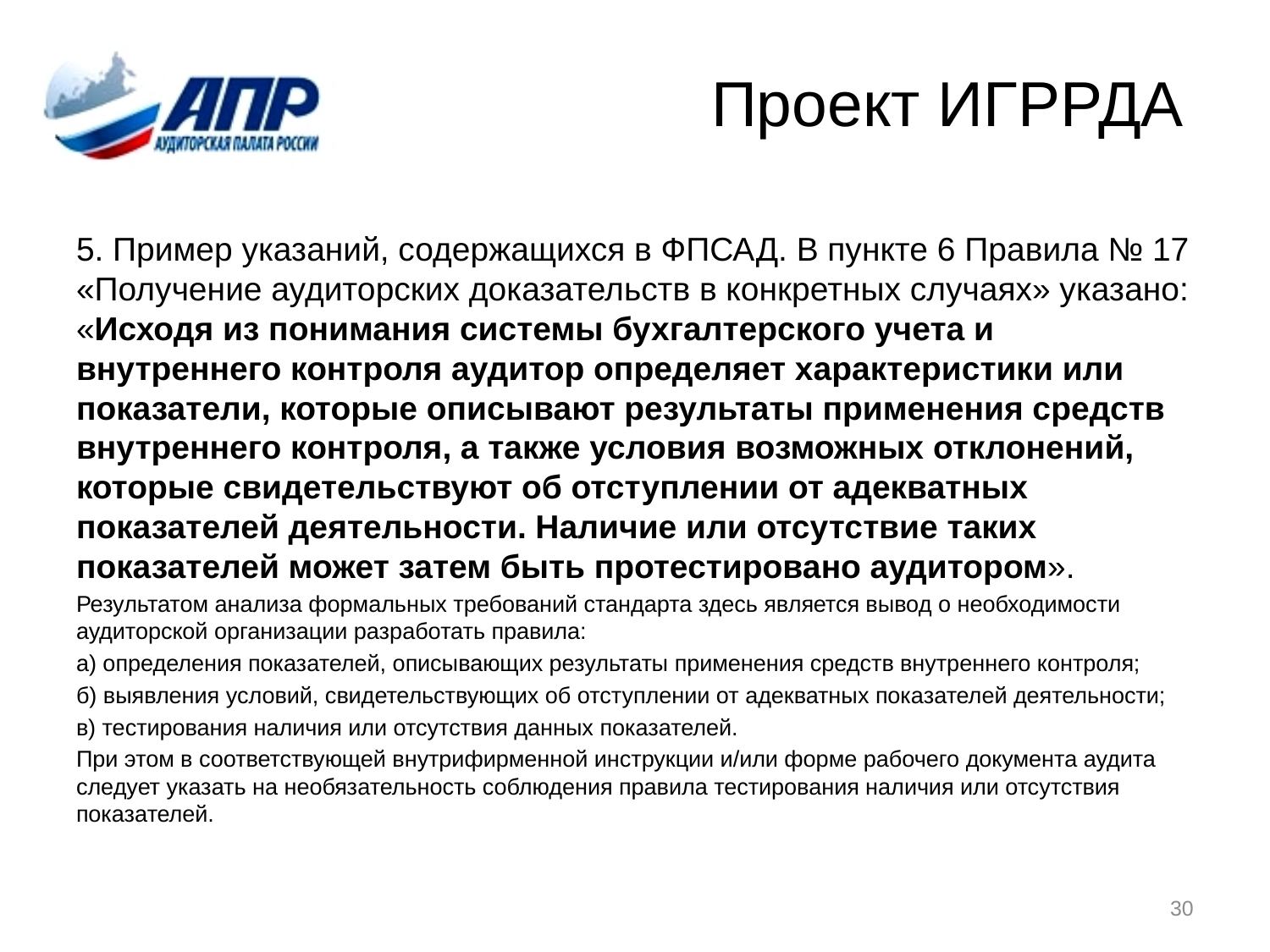

# Проект ИГРРДА
5. Пример указаний, содержащихся в ФПСАД. В пункте 6 Правила № 17 «Получение аудиторских доказательств в конкретных случаях» указано: «Исходя из понимания системы бухгалтерского учета и внутреннего контроля аудитор определяет характеристики или показатели, которые описывают результаты применения средств внутреннего контроля, а также условия возможных отклонений, которые свидетельствуют об отступлении от адекватных показателей деятельности. Наличие или отсутствие таких показателей может затем быть протестировано аудитором».
Результатом анализа формальных требований стандарта здесь является вывод о необходимости аудиторской организации разработать правила:
а) определения показателей, описывающих результаты применения средств внутреннего контроля;
б) выявления условий, свидетельствующих об отступлении от адекватных показателей деятельности;
в) тестирования наличия или отсутствия данных показателей.
При этом в соответствующей внутрифирменной инструкции и/или форме рабочего документа аудита следует указать на необязательность соблюдения правила тестирования наличия или отсутствия показателей.

30